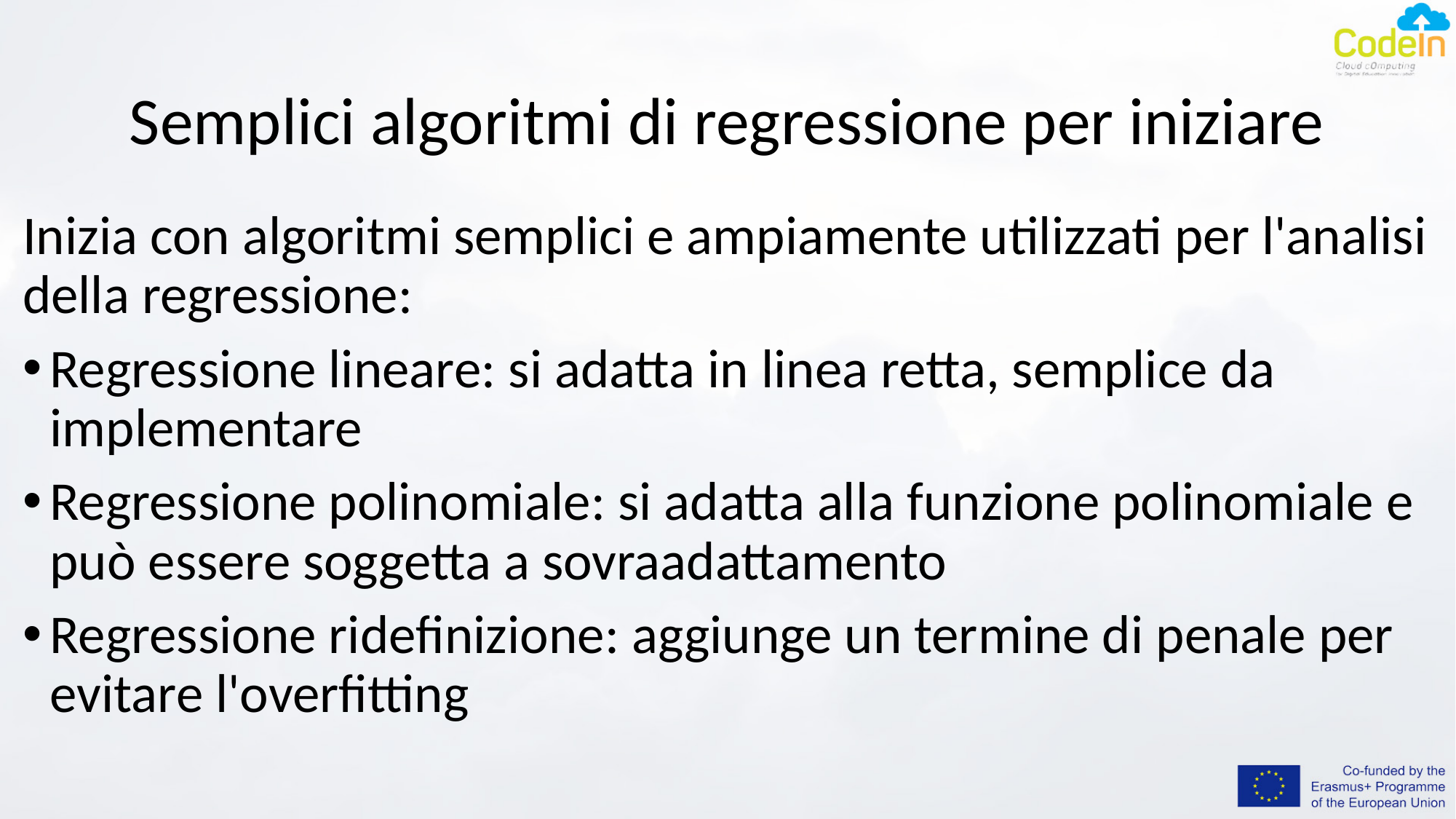

# Semplici algoritmi di regressione per iniziare
Inizia con algoritmi semplici e ampiamente utilizzati per l'analisi della regressione:
Regressione lineare: si adatta in linea retta, semplice da implementare
Regressione polinomiale: si adatta alla funzione polinomiale e può essere soggetta a sovraadattamento
Regressione ridefinizione: aggiunge un termine di penale per evitare l'overfitting